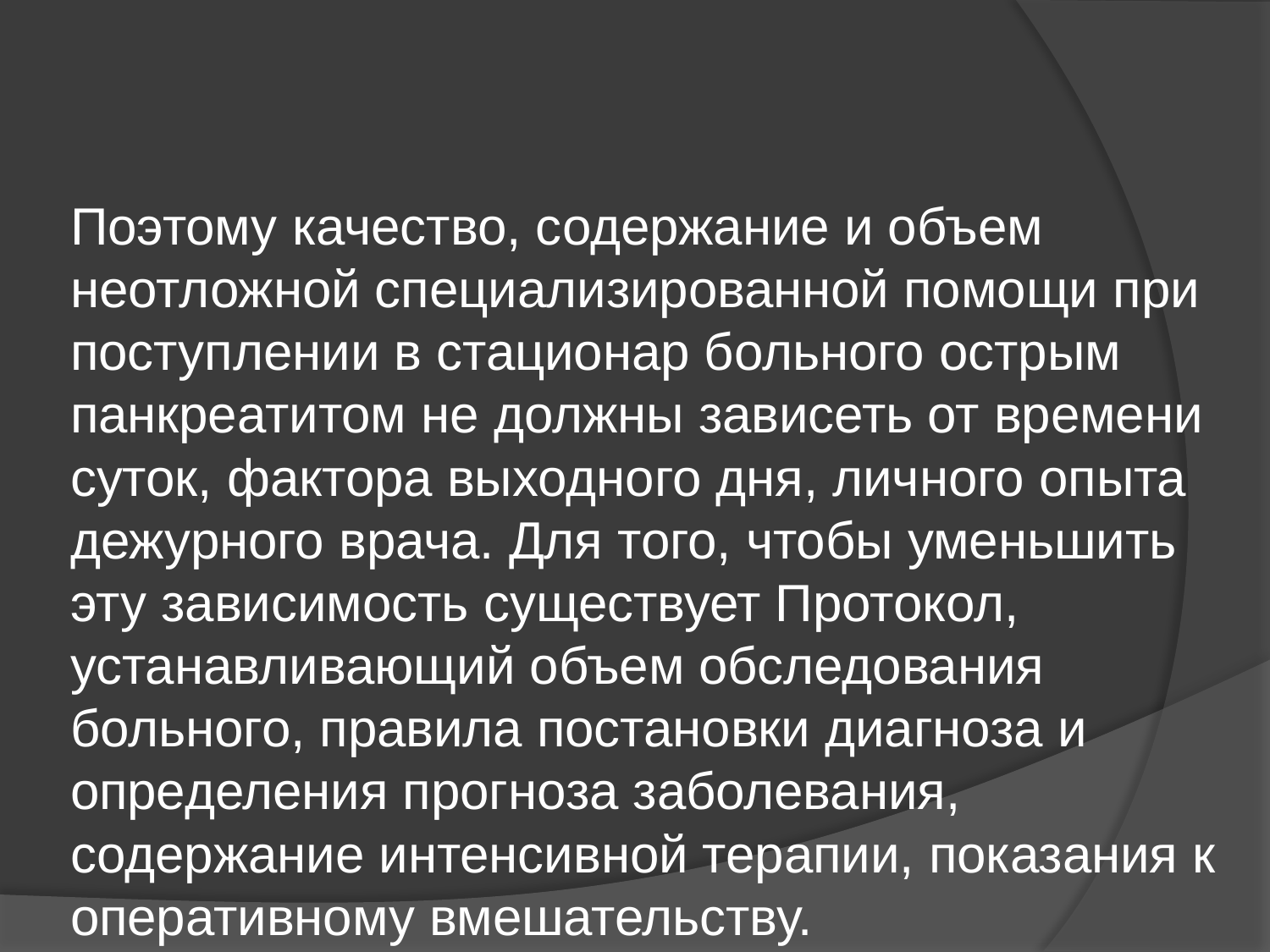

Поэтому качество, содержание и объем неотложной специализированной помощи при поступлении в стационар больного острым панкреатитом не должны зависеть от времени суток, фактора выходного дня, личного опыта дежурного врача. Для того, чтобы уменьшить эту зависимость существует Протокол, устанавливающий объем обследования больного, правила постановки диагноза и определения прогноза заболевания, содержание интенсивной терапии, показания к оперативному вмешательству.